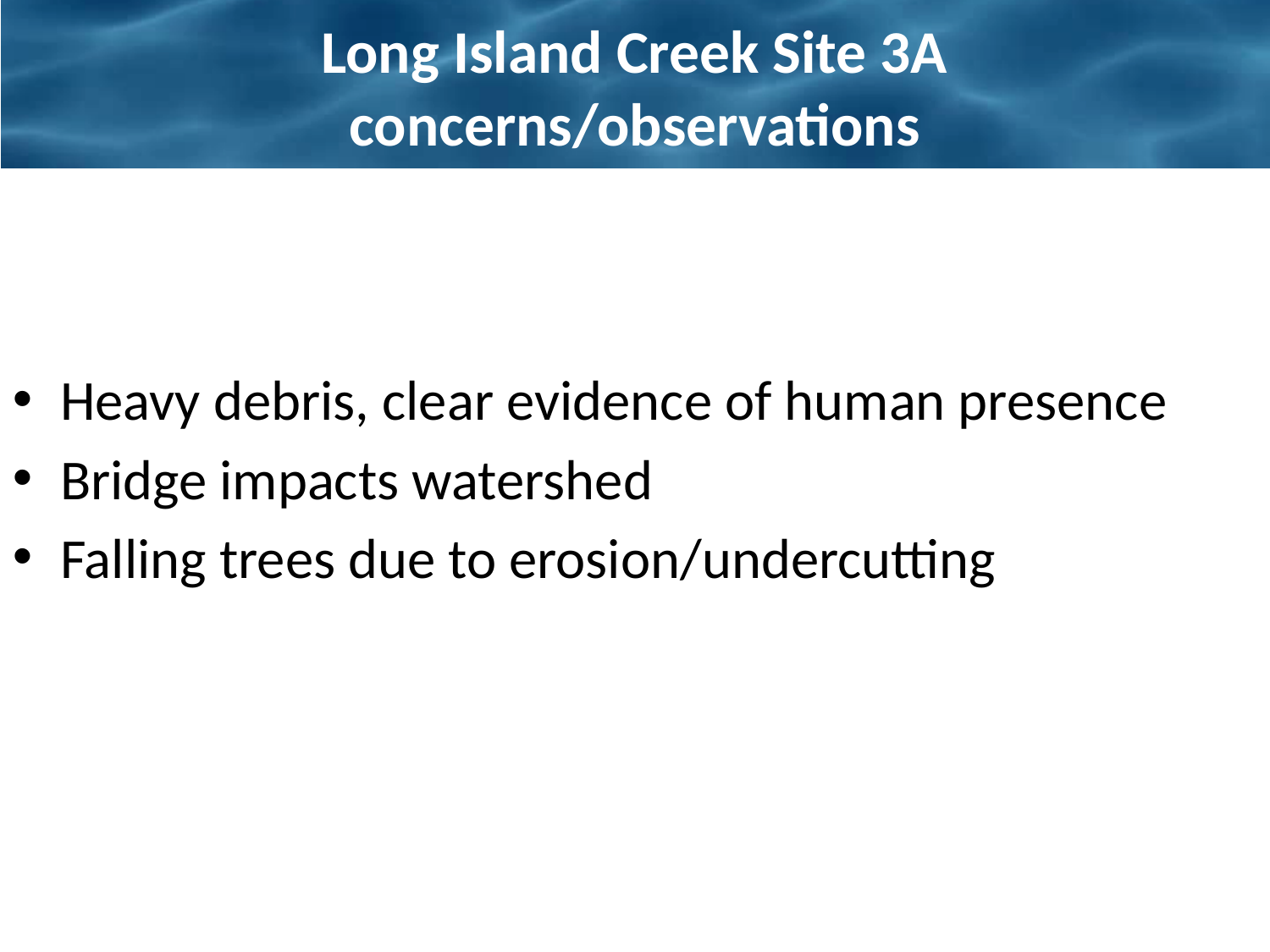

# Long Island Creek Site 3A concerns/observations

Heavy debris, clear evidence of human presence
Bridge impacts watershed
Falling trees due to erosion/undercutting